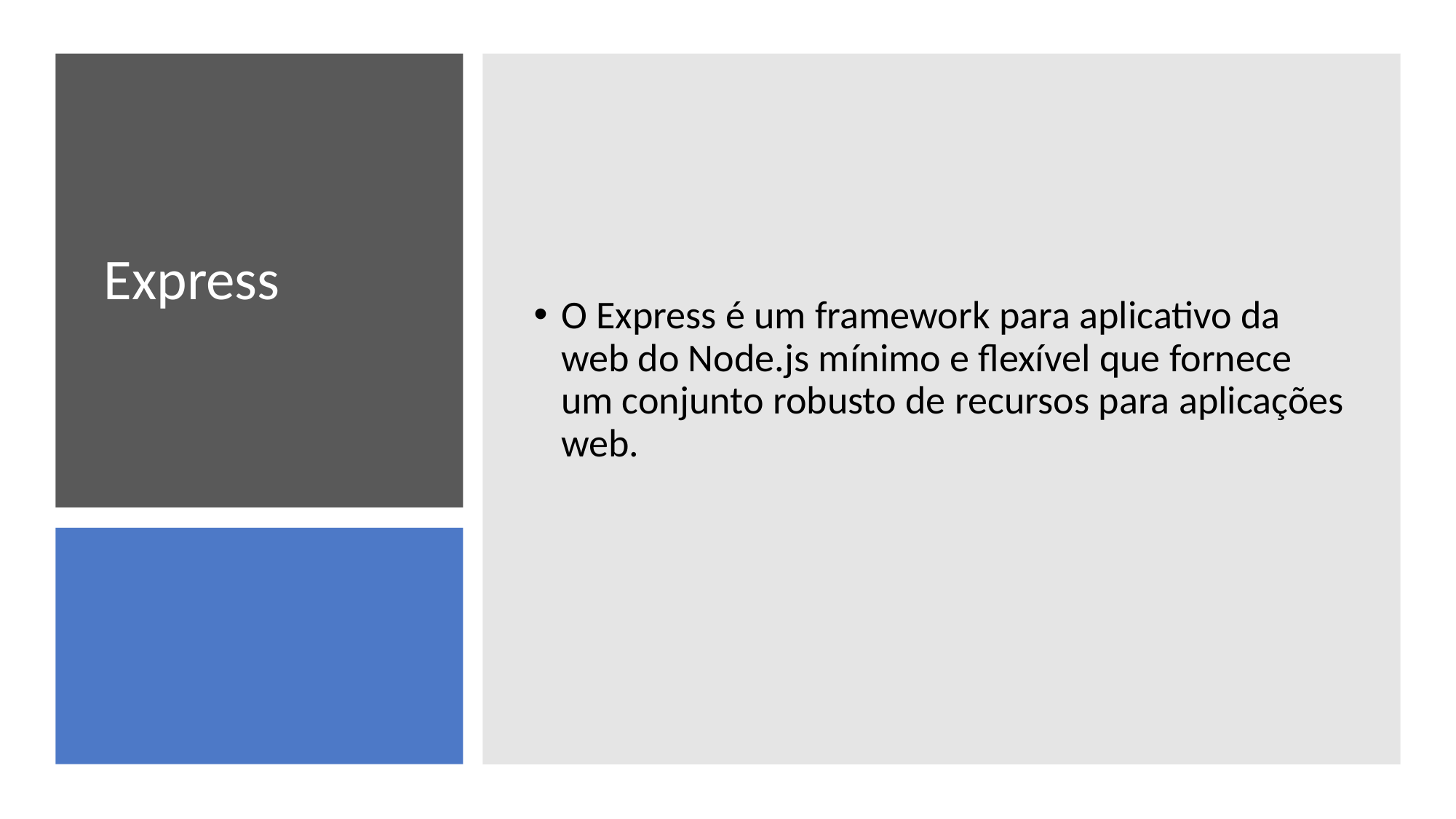

O Express é um framework para aplicativo da web do Node.js mínimo e flexível que fornece um conjunto robusto de recursos para aplicações web.

# Express